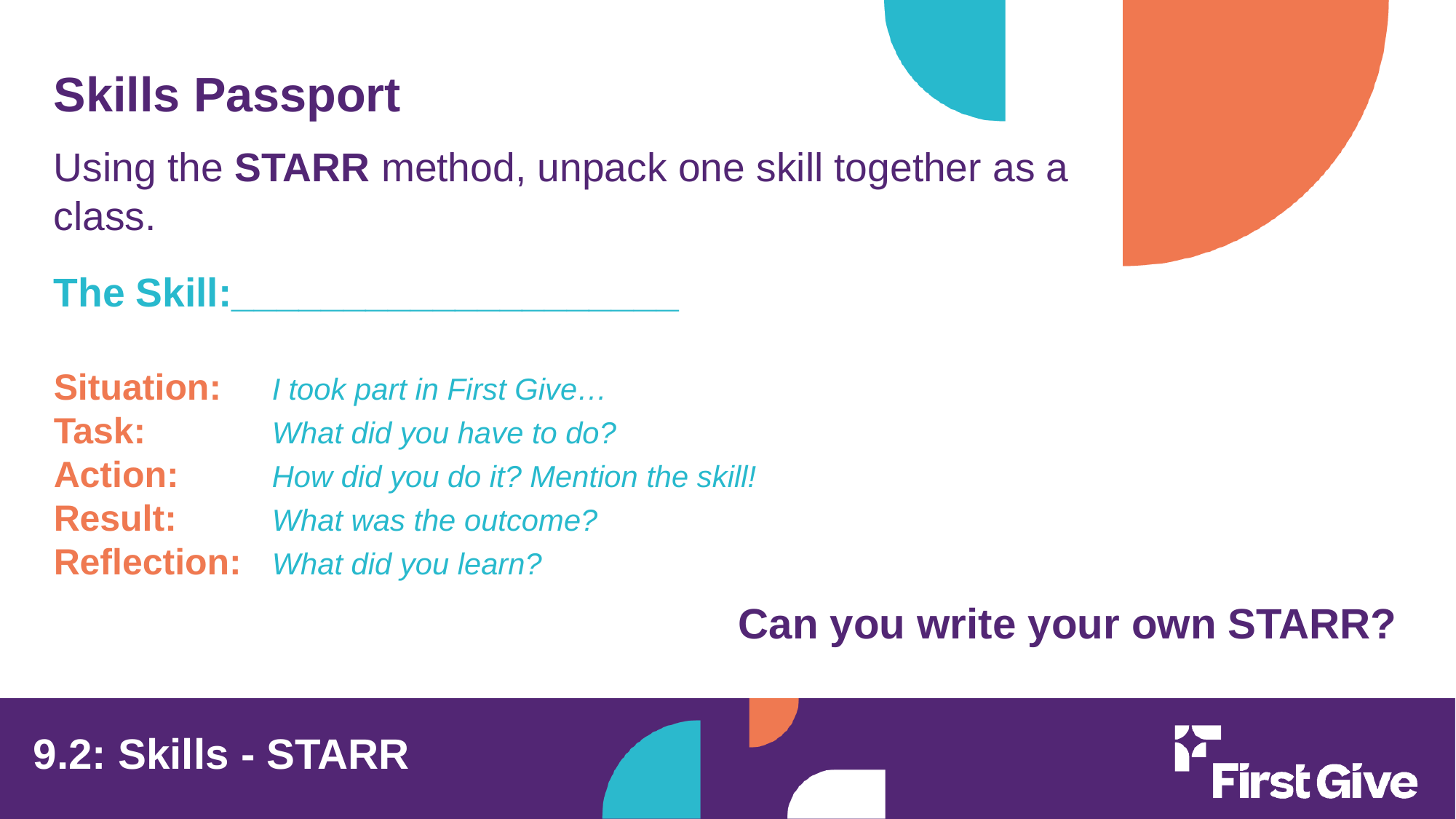

Skills Passport

Using the STARR method, unpack one skill together as a class.
The Skill:____________________

Situation: 	I took part in First Give…
Task: 		What did you have to do?
Action: 	How did you do it? Mention the skill!
Result:	What was the outcome?
Reflection:	What did you learn?

Can you write your own STARR?

9.2: Skills - STARR